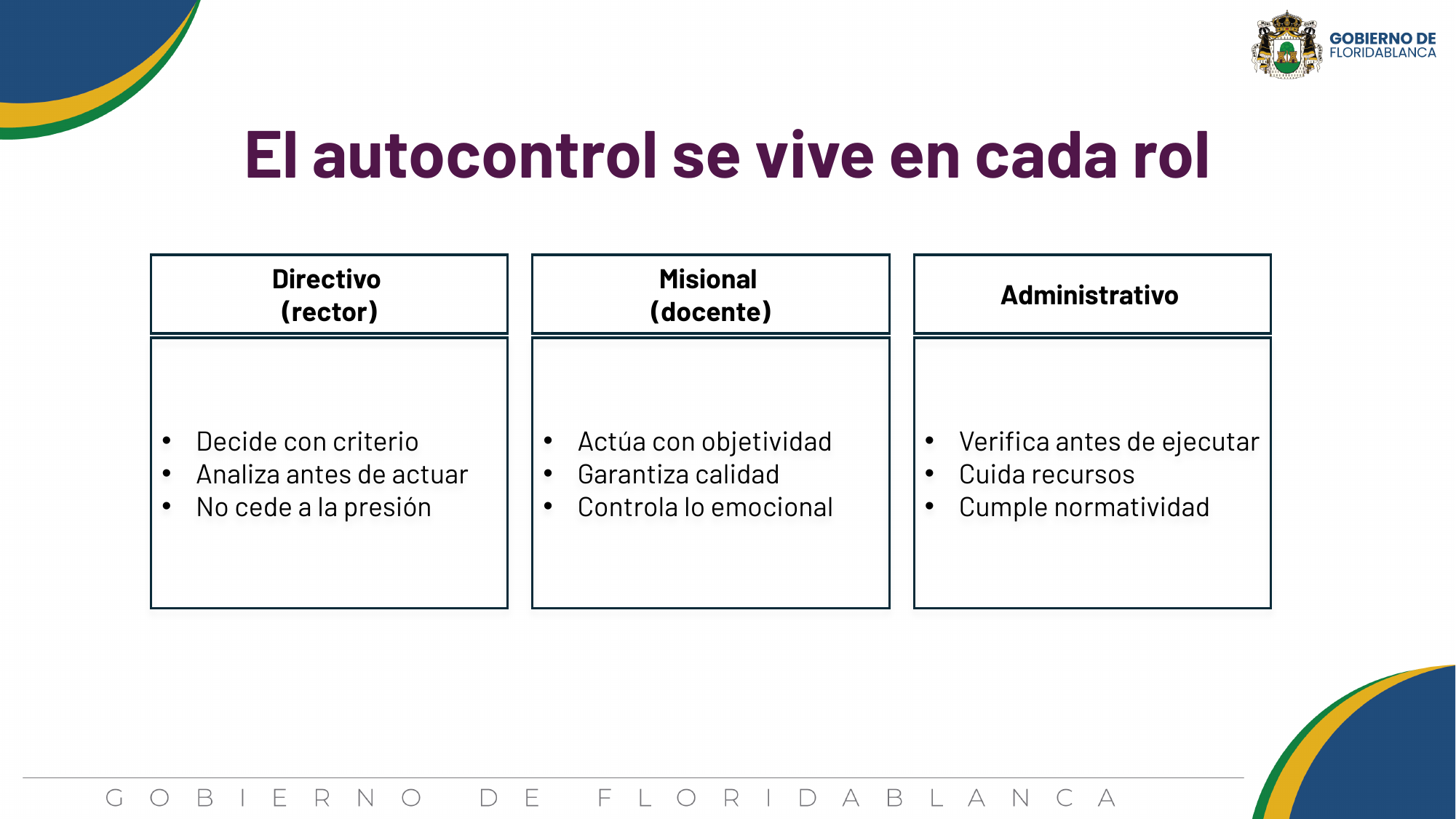

El autocontrol se vive en cada rol
Directivo
(rector)
Decide con criterio
Analiza antes de actuar
No cede a la presión
Misional
(docente)
Actúa con objetividad
Garantiza calidad
Controla lo emocional
Administrativo
Verifica antes de ejecutar
Cuida recursos
Cumple normatividad